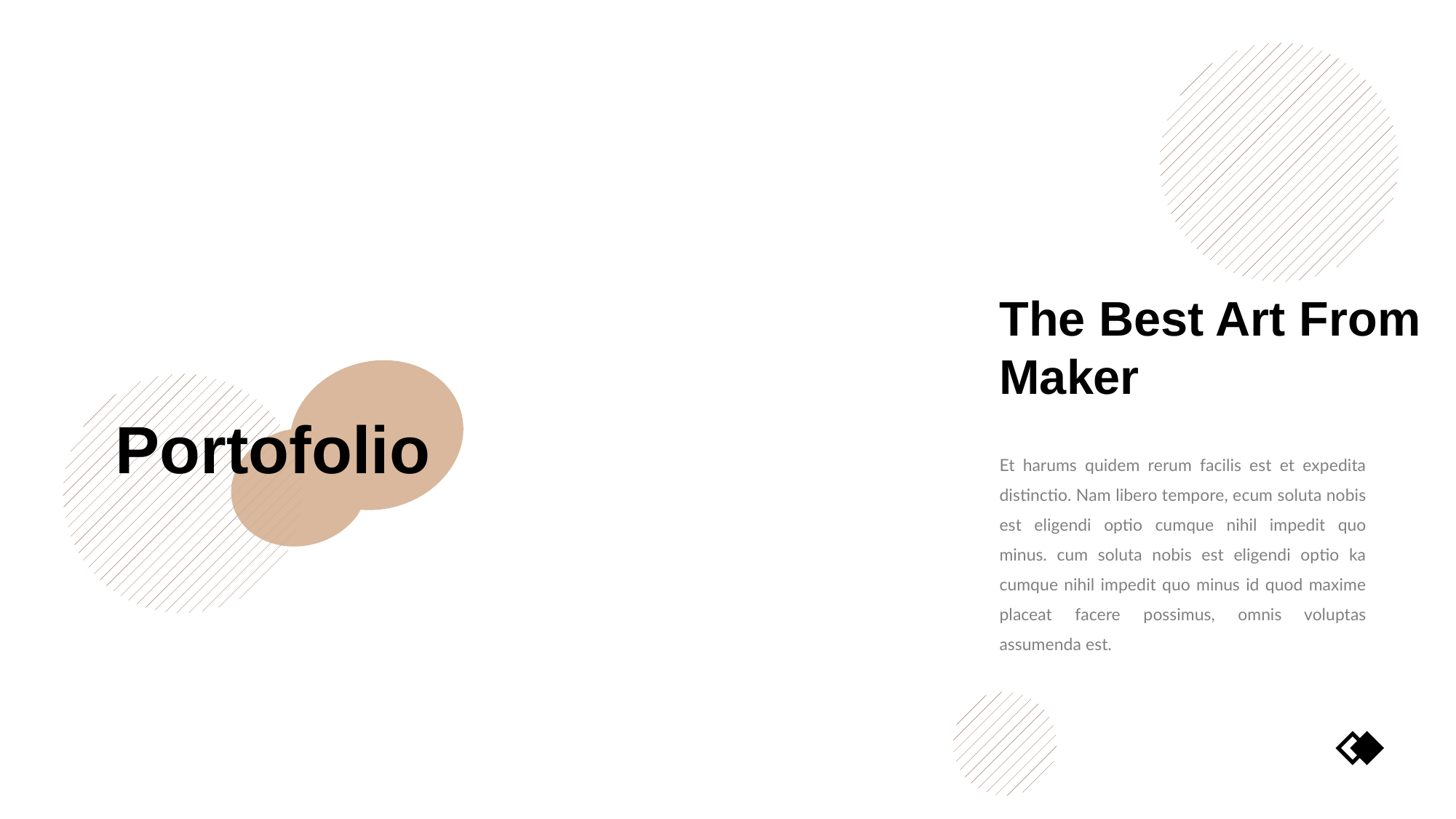

The Best Art From Maker

Portofolio
Et harums quidem rerum facilis est et expedita distinctio. Nam libero tempore, ecum soluta nobis est eligendi optio cumque nihil impedit quo minus. cum soluta nobis est eligendi optio ka cumque nihil impedit quo minus id quod maxime placeat facere possimus, omnis voluptas assumenda est.